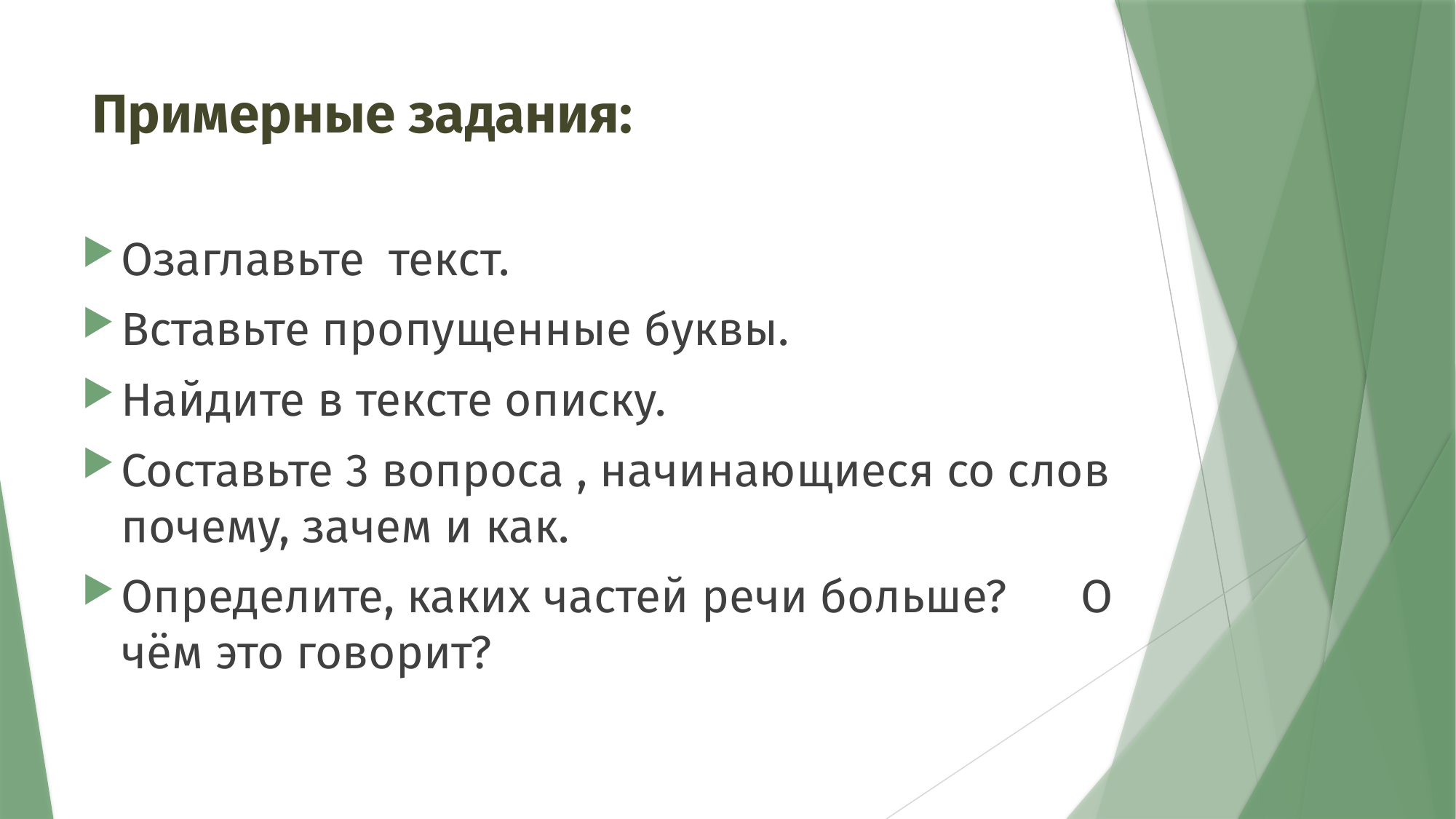

# Примерные задания:
Озаглавьте  текст.
Вставьте пропущенные буквы.
Найдите в тексте описку.
Составьте 3 вопроса , начинающиеся со слов почему, зачем и как.
Определите, каких частей речи больше?      О чём это говорит?